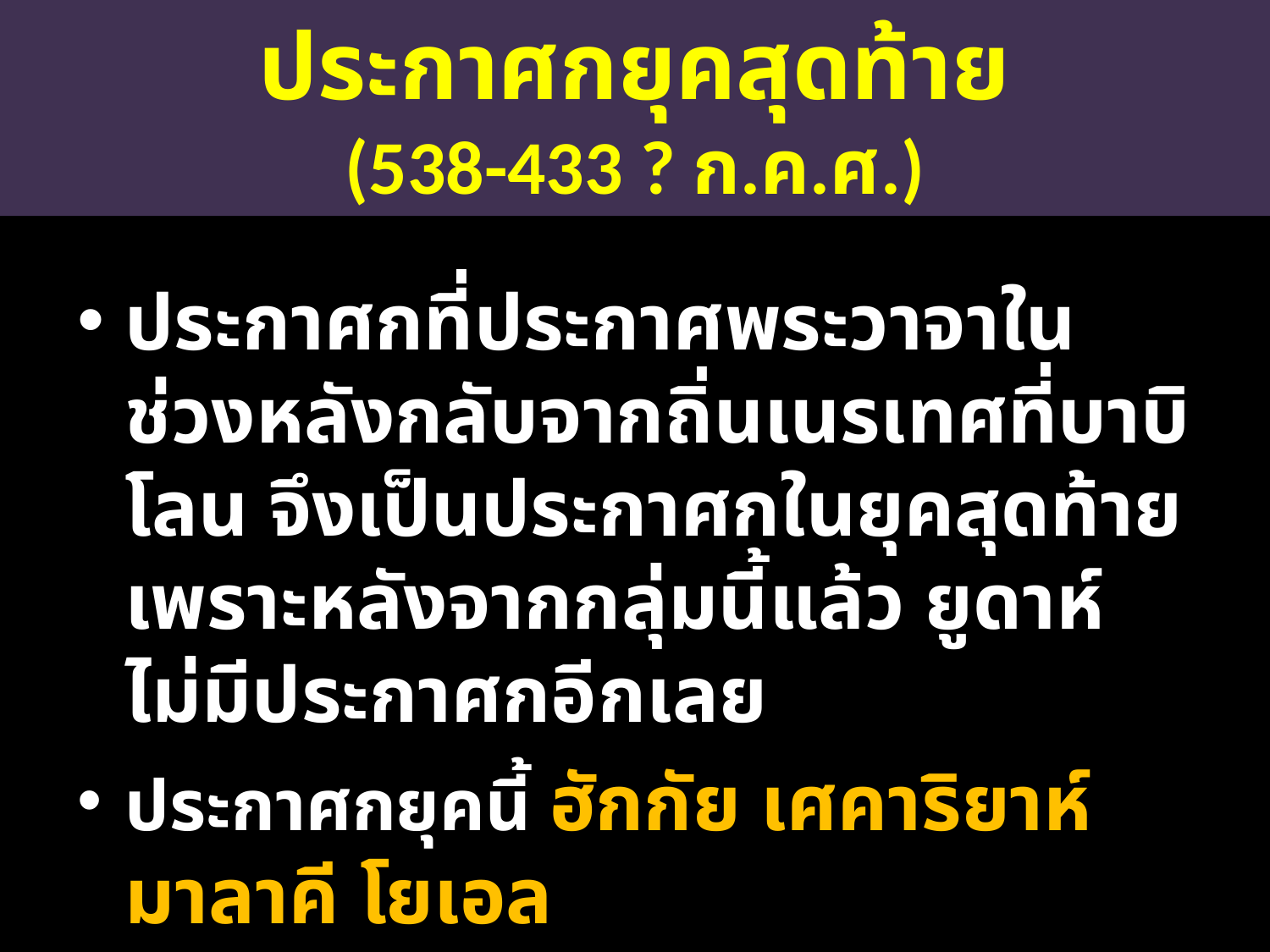

ประกาศกยุคสุดท้าย
(538-433 ? ก.ค.ศ.)
ประกาศกที่ประกาศพระวาจาในช่วงหลังกลับจากถิ่นเนรเทศที่บาบิโลน จึงเป็นประกาศกในยุคสุดท้าย เพราะหลังจากกลุ่มนี้แล้ว ยูดาห์ไม่มีประกาศกอีกเลย
ประกาศกยุคนี้ ฮักกัย เศคาริยาห์ มาลาคี โยเอล